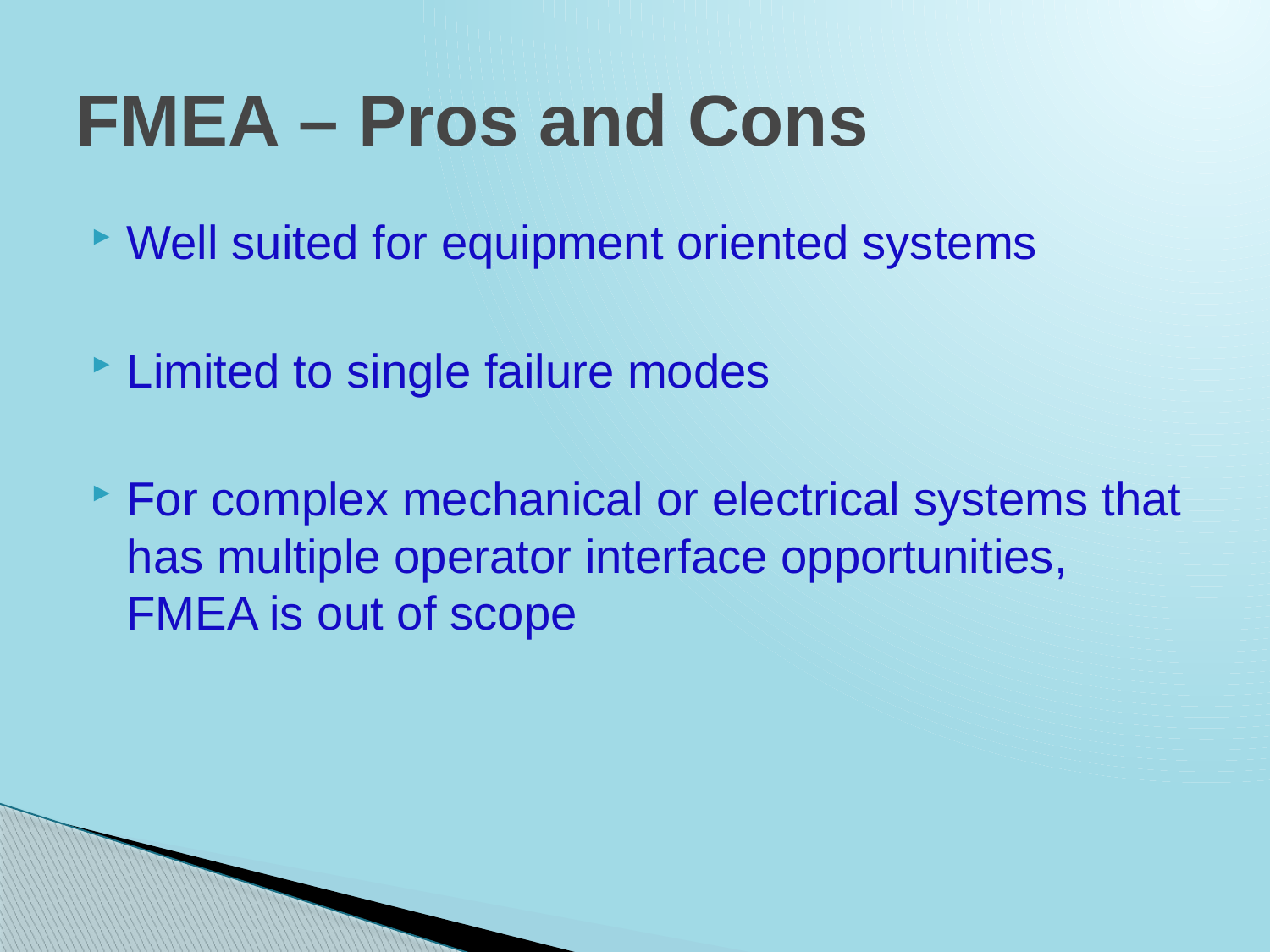

# FMEA – Pros and Cons
Well suited for equipment oriented systems

Limited to single failure modes

For complex mechanical or electrical systems that has multiple operator interface opportunities, FMEA is out of scope